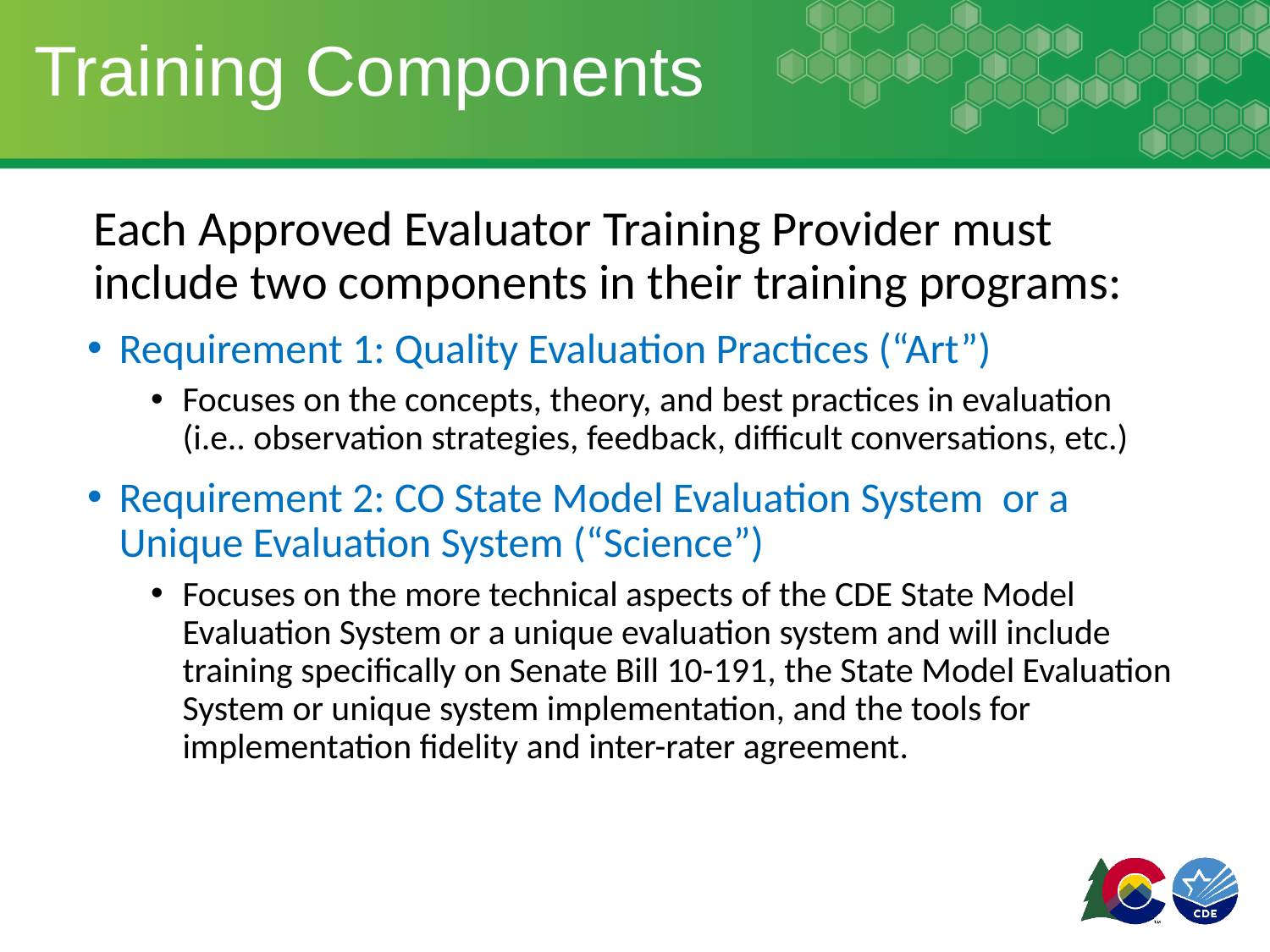

# Training Components
Each Approved Evaluator Training Provider must include two components in their training programs:
Requirement 1: Quality Evaluation Practices (“Art”)
Focuses on the concepts, theory, and best practices in evaluation (i.e.. observation strategies, feedback, difficult conversations, etc.)
Requirement 2: CO State Model Evaluation System  or a Unique Evaluation System (“Science”)
Focuses on the more technical aspects of the CDE State Model Evaluation System or a unique evaluation system and will include training specifically on Senate Bill 10-191, the State Model Evaluation System or unique system implementation, and the tools for implementation fidelity and inter-rater agreement.